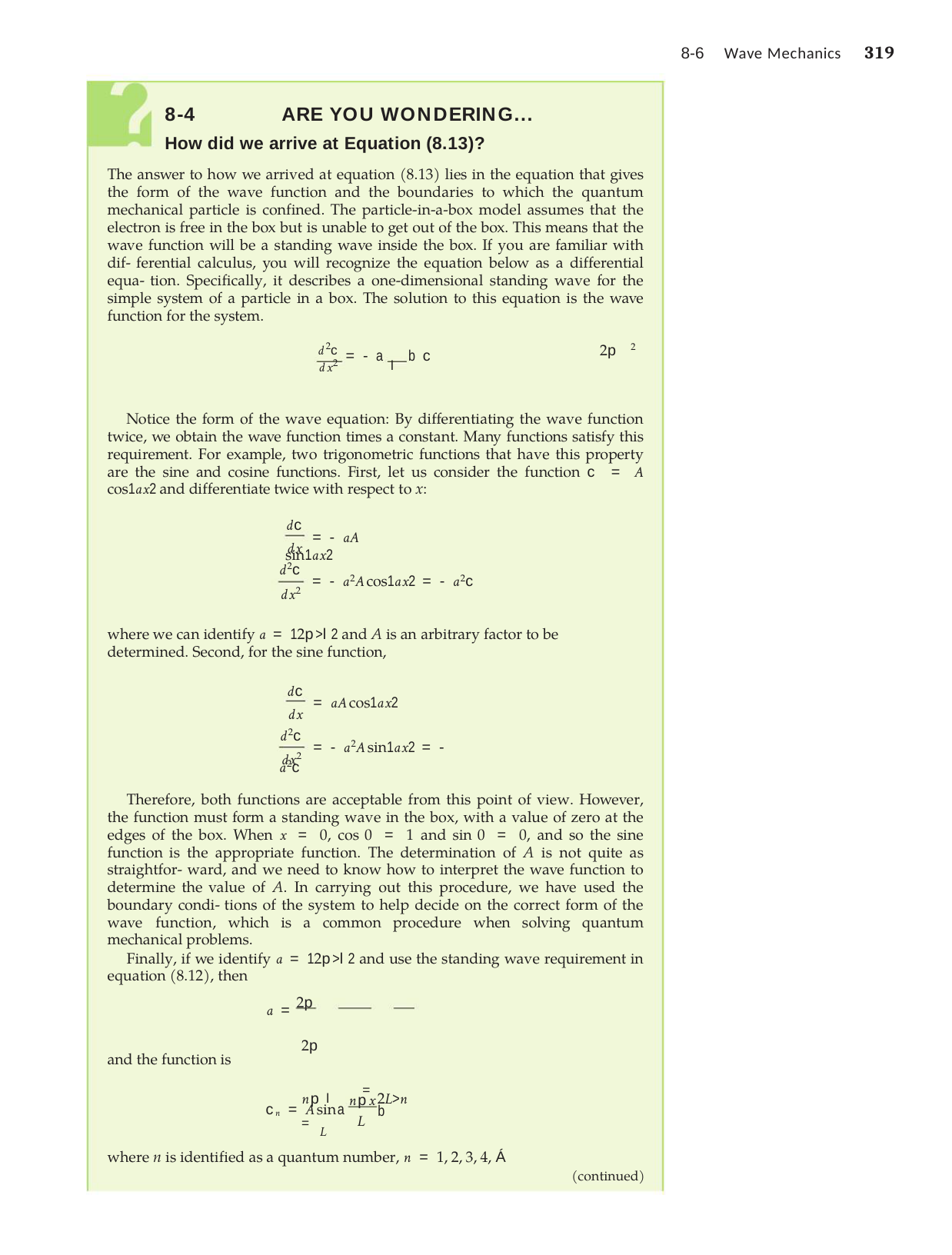

8-6	Wave Mechanics	319

8-4	ARE YOU WONDERING...
How did we arrive at Equation (8.13)?
The answer to how we arrived at equation (8.13) lies in the equation that gives the  form  of  the  wave  function  and  the  boundaries  to  which  the  quantum mechanical particle is confined. The particle-in-a-box model assumes that the electron is free in the box but is unable to get out of the box. This means that the wave function will be a standing wave inside the box. If you are familiar with dif- ferential calculus, you will recognize the equation below as a differential equa- tion. Specifically, it describes a one-dimensional standing wave for the simple system of a particle in a box. The solution to this equation is the wave function for the system.

d2c	2p   2
dx2   =  - a  l  b  c

Notice the form of the wave equation: By differentiating the wave function twice, we obtain the wave function times a constant. Many functions satisfy this requirement. For example, two trigonometric functions that have this property are the sine and cosine functions. First, let us consider the function c  =  A cos1ax2 and differentiate twice with respect to x:
dc
 	=  - aA sin1ax2
dx
d2c
 	=  - a2A cos1ax2  =  - a2c
dx2
where we can identify a  =  12p>l2 and A is an arbitrary factor to be determined. Second, for the sine function,
dc
 	=  aA cos1ax2
dx
d2c
 	=  - a2A sin1ax2  =  - a2c
dx2
Therefore, both functions are acceptable from this point of view. However, the function must form a standing wave in the box, with a value of zero at the edges of the box. When x  =  0, cos 0  =  1 and sin 0  =  0, and so the sine function is the appropriate function. The determination of A is not quite as straightfor- ward, and we need to know how to interpret the wave function to determine the value of A. In carrying out this procedure, we have used the boundary condi- tions of the system to help decide on the correct form of the wave function, which is a common procedure when solving quantum mechanical problems.
Finally, if we identify a  =  12p>l2 and use the standing wave requirement in equation (8.12), then
2p	2p	np l   =  2L>n  =   L
a  =
and the function is
npx L
cn  =  A sina
b
where n is identified as a quantum number, n  =  1, 2, 3, 4, Á
(continued)